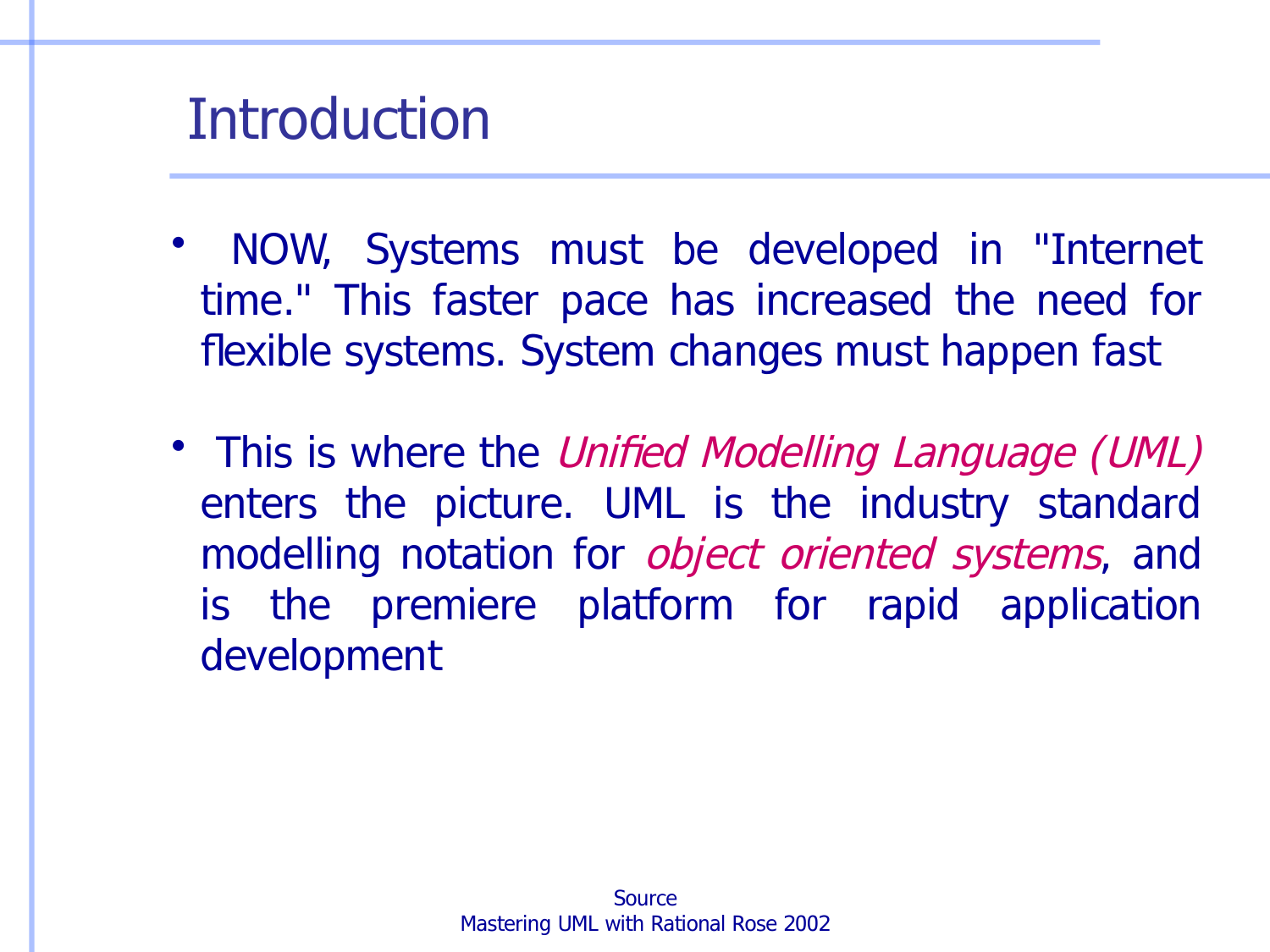

Introduction

 NOW, Systems must be developed in "Internet time." This faster pace has increased the need for flexible systems. System changes must happen fast

 This is where the Unified Modelling Language (UML) enters the picture. UML is the industry standard modelling notation for object oriented systems, and is the premiere platform for rapid application development
Source
Mastering UML with Rational Rose 2002